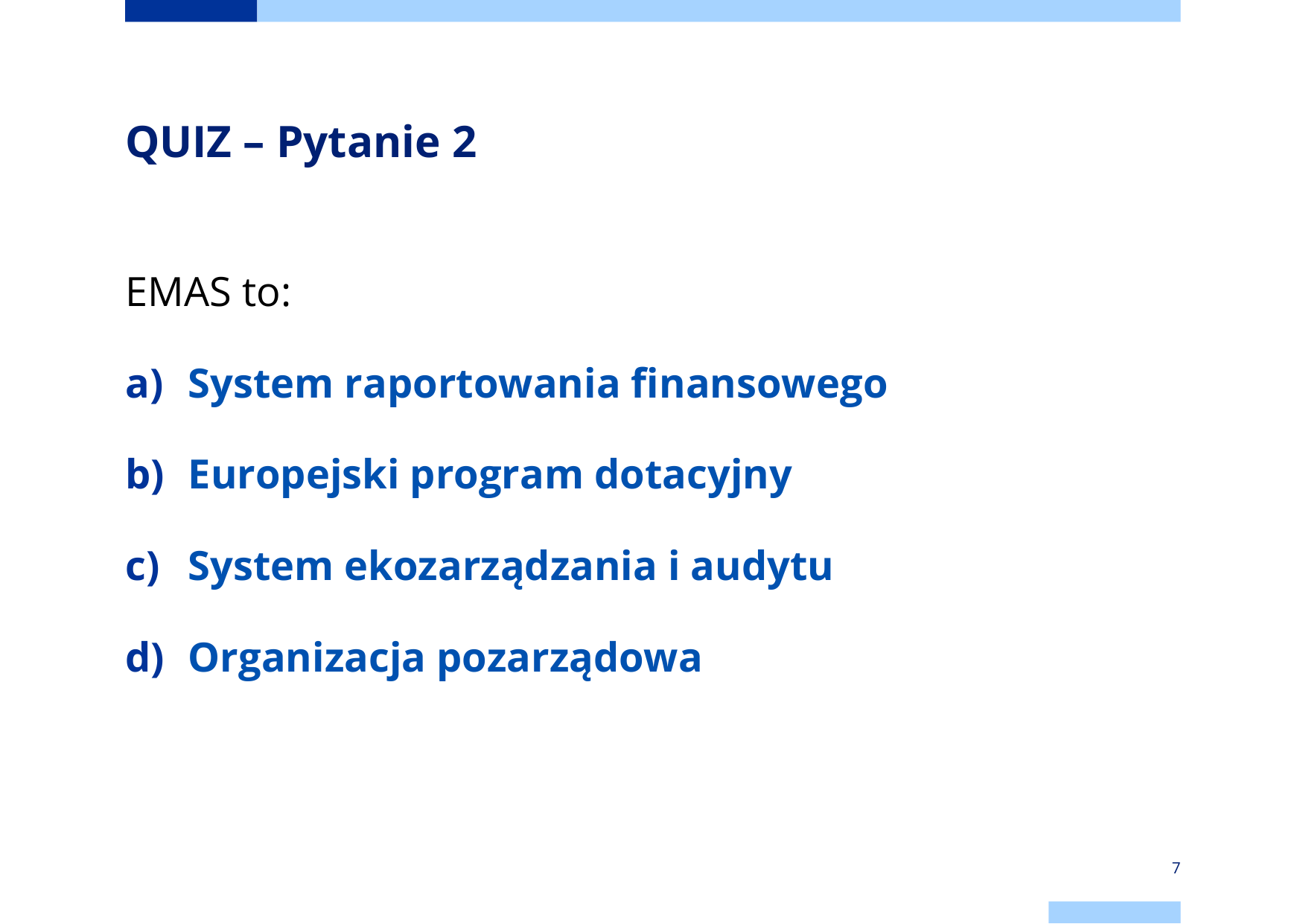

# QUIZ – Pytanie 2
EMAS to:
System raportowania finansowego
Europejski program dotacyjny
System ekozarządzania i audytu
Organizacja pozarządowa
7